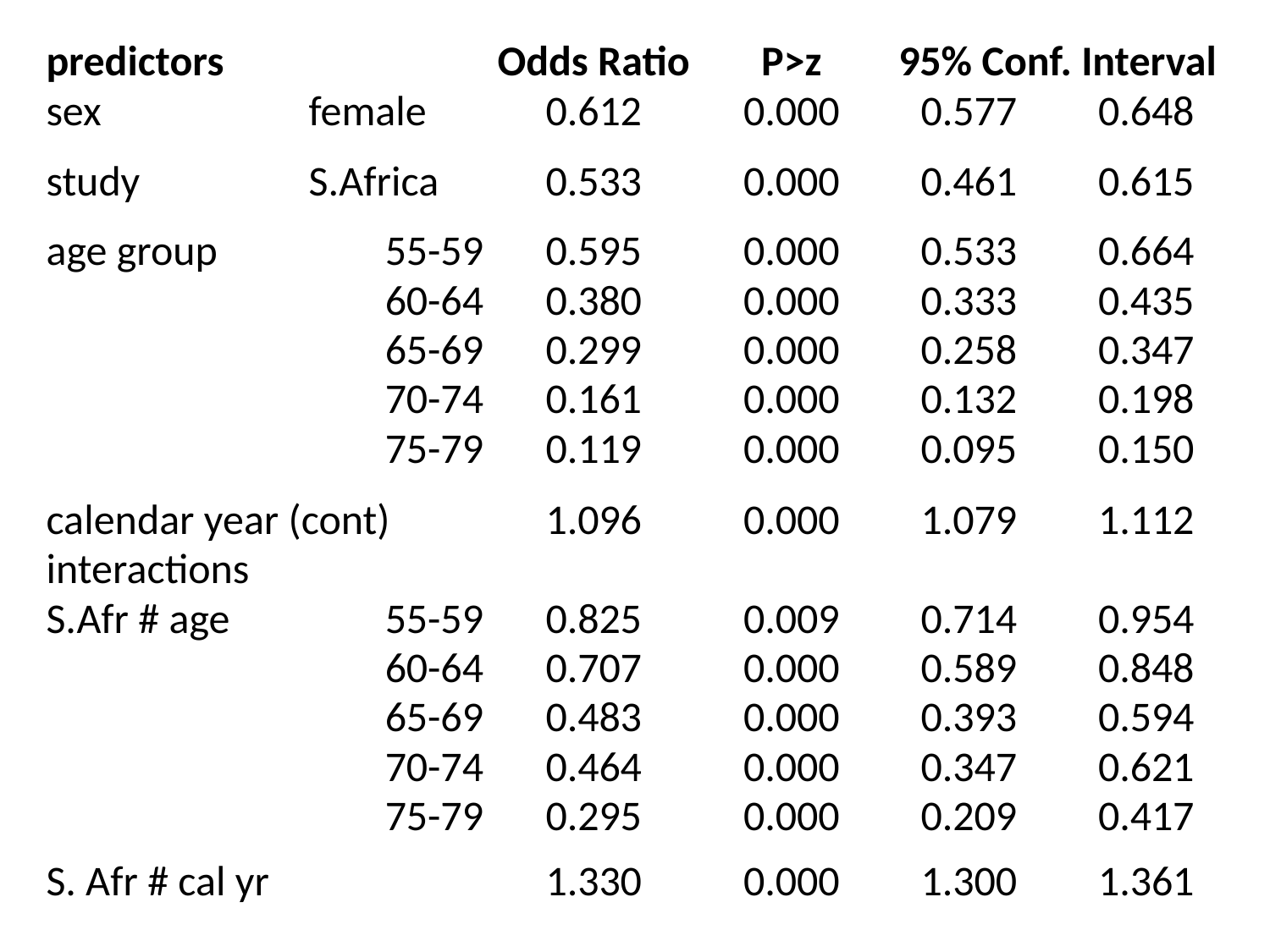

| predictors |  | Odds Ratio | P>z | 95% Conf. Interval |  |
| --- | --- | --- | --- | --- | --- |
| sex | female | 0.612 | 0.000 | 0.577 | 0.648 |
| study | S.Africa | 0.533 | 0.000 | 0.461 | 0.615 |
| age group | 55-59 | 0.595 | 0.000 | 0.533 | 0.664 |
|  | 60-64 | 0.380 | 0.000 | 0.333 | 0.435 |
|  | 65-69 | 0.299 | 0.000 | 0.258 | 0.347 |
|  | 70-74 | 0.161 | 0.000 | 0.132 | 0.198 |
|  | 75-79 | 0.119 | 0.000 | 0.095 | 0.150 |
| calendar year (cont) |  | 1.096 | 0.000 | 1.079 | 1.112 |
| interactions |  |  |  |  |  |
| S.Afr # age | 55-59 | 0.825 | 0.009 | 0.714 | 0.954 |
|  | 60-64 | 0.707 | 0.000 | 0.589 | 0.848 |
|  | 65-69 | 0.483 | 0.000 | 0.393 | 0.594 |
|  | 70-74 | 0.464 | 0.000 | 0.347 | 0.621 |
|  | 75-79 | 0.295 | 0.000 | 0.209 | 0.417 |
| S. Afr # cal yr |  | 1.330 | 0.000 | 1.300 | 1.361 |